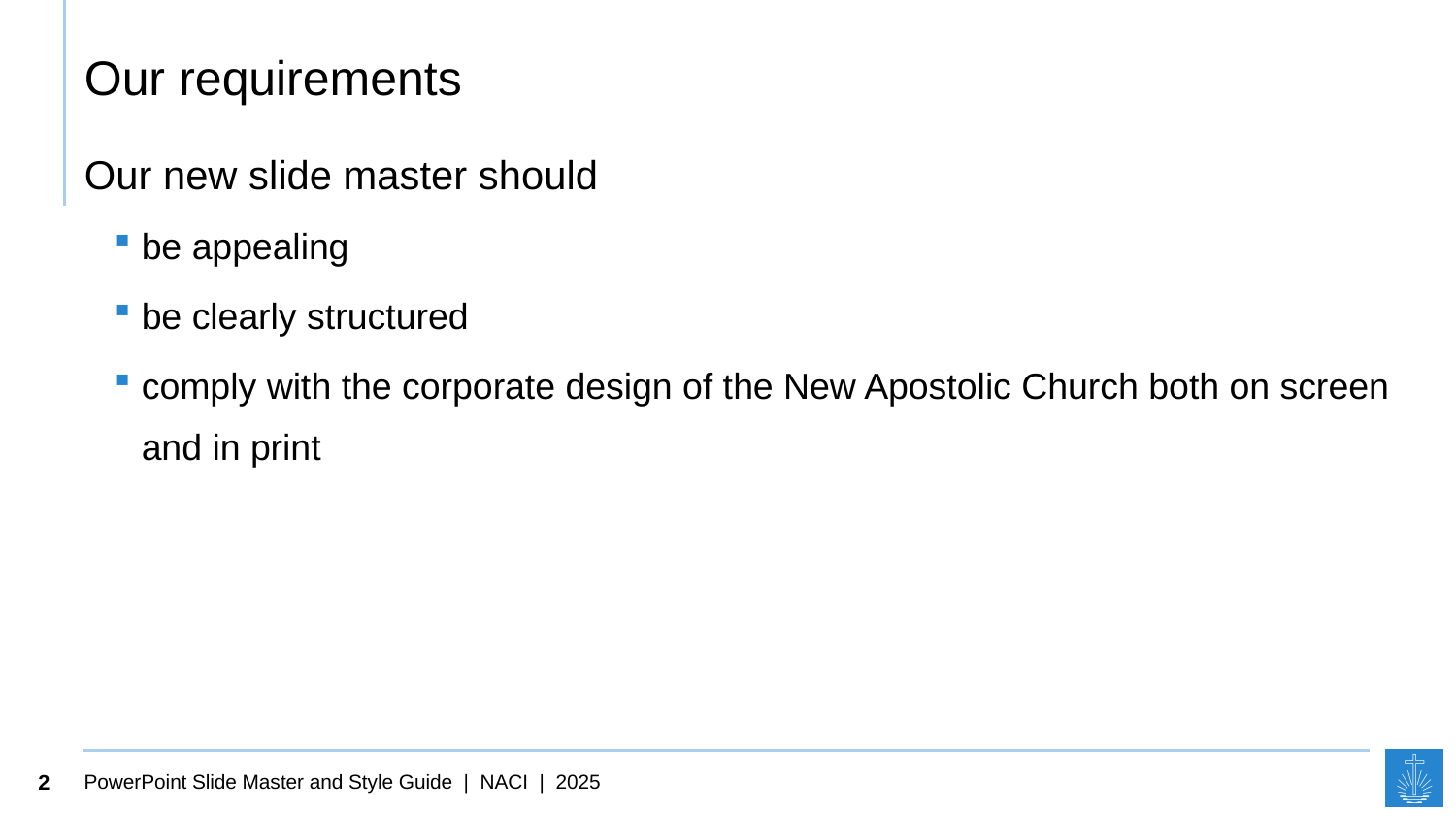

# Our requirements
Our new slide master should
be appealing
be clearly structured
comply with the corporate design of the New Apostolic Church both on screen and in print